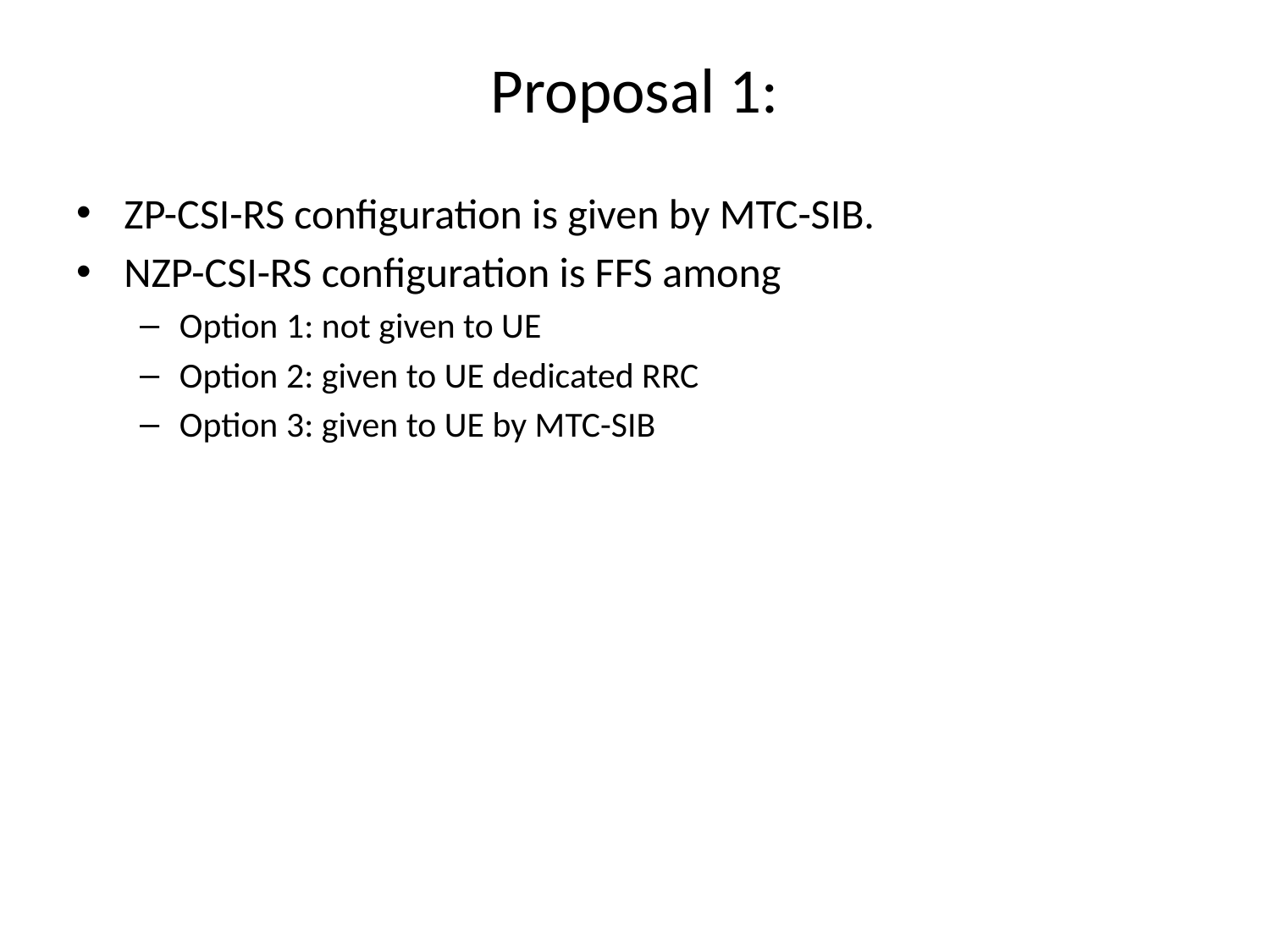

# Proposal 1:
ZP-CSI-RS configuration is given by MTC-SIB.
NZP-CSI-RS configuration is FFS among
Option 1: not given to UE
Option 2: given to UE dedicated RRC
Option 3: given to UE by MTC-SIB